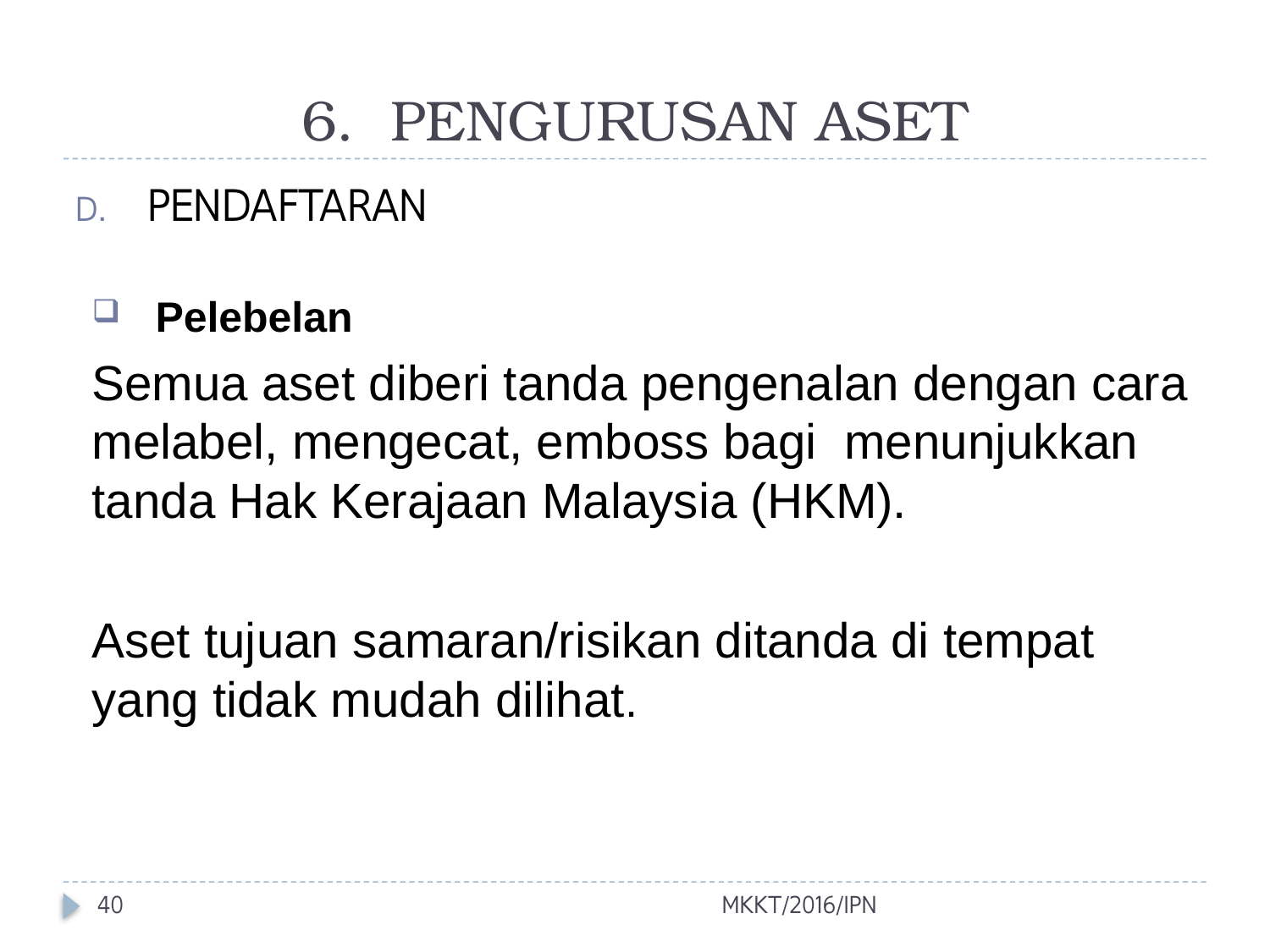

# 6.  PENGURUSAN ASET
PENDAFTARAN

Pelebelan
Semua aset diberi tanda pengenalan dengan cara melabel, mengecat, emboss bagi  menunjukkan tanda Hak Kerajaan Malaysia (HKM).

Aset tujuan samaran/risikan ditanda di tempat  yang tidak mudah dilihat.

40
MKKT/2016/IPN